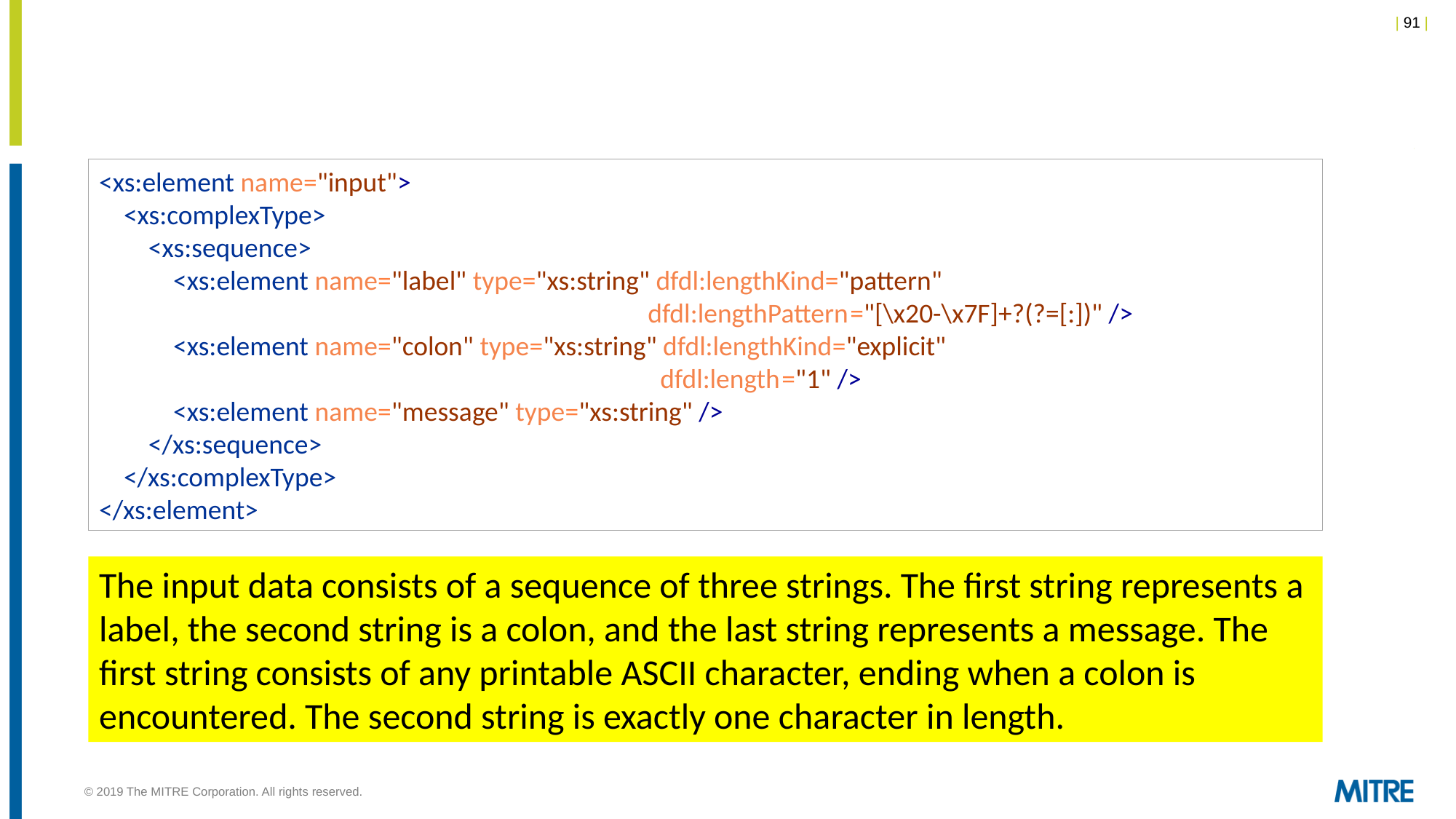

<xs:element name="input">
    <xs:complexType>
        <xs:sequence>
            <xs:element name="label" type="xs:string" dfdl:lengthKind="pattern"
                                                                                         dfdl:lengthPattern="[\x20-\x7F]+?(?=[:])" />
            <xs:element name="colon" type="xs:string" dfdl:lengthKind="explicit"
                                                                                           dfdl:length="1" />
            <xs:element name="message" type="xs:string" />
        </xs:sequence>
    </xs:complexType>
</xs:element>
The input data consists of a sequence of three strings. The first string represents a label, the second string is a colon, and the last string represents a message. The first string consists of any printable ASCII character, ending when a colon is encountered. The second string is exactly one character in length.
© 2019 The MITRE Corporation. All rights reserved.